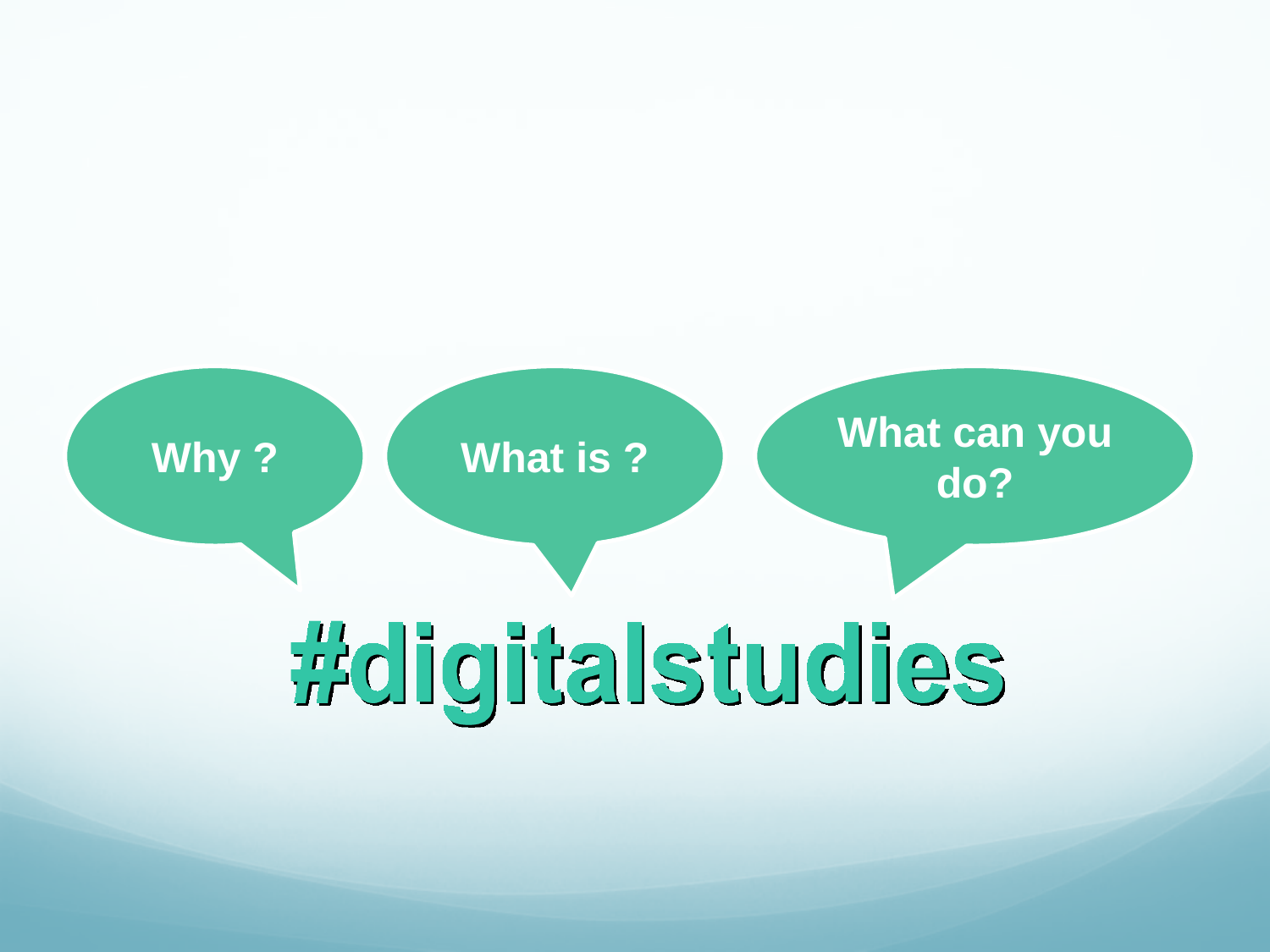

Why ?
What is ?
What can you do?